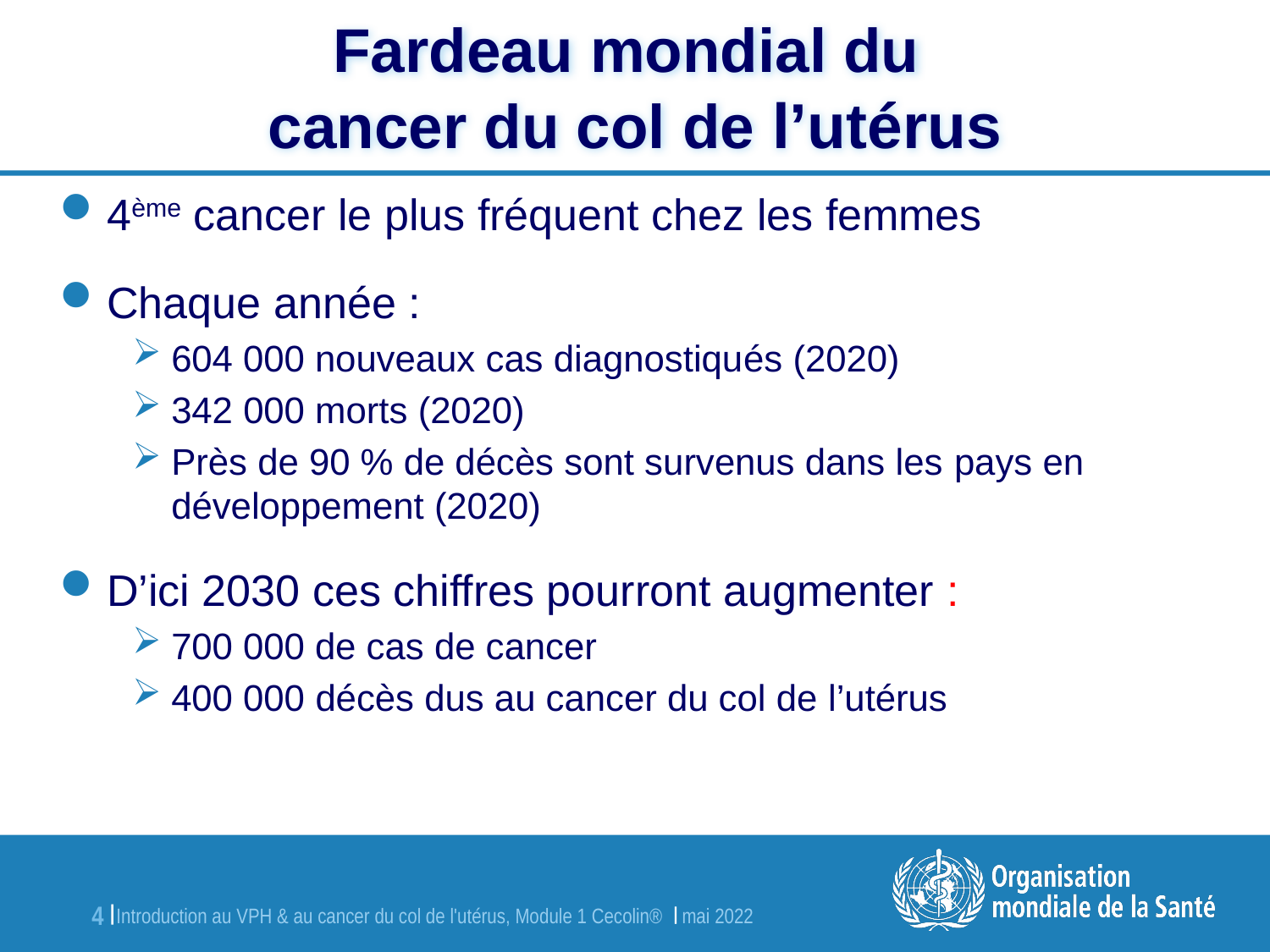

# Fardeau mondial du cancer du col de l’utérus
4ème cancer le plus fréquent chez les femmes
Chaque année :
604 000 nouveaux cas diagnostiqués (2020)
342 000 morts (2020)
Près de 90 % de décès sont survenus dans les pays en développement (2020)
D’ici 2030 ces chiffres pourront augmenter :
700 000 de cas de cancer
400 000 décès dus au cancer du col de l’utérus